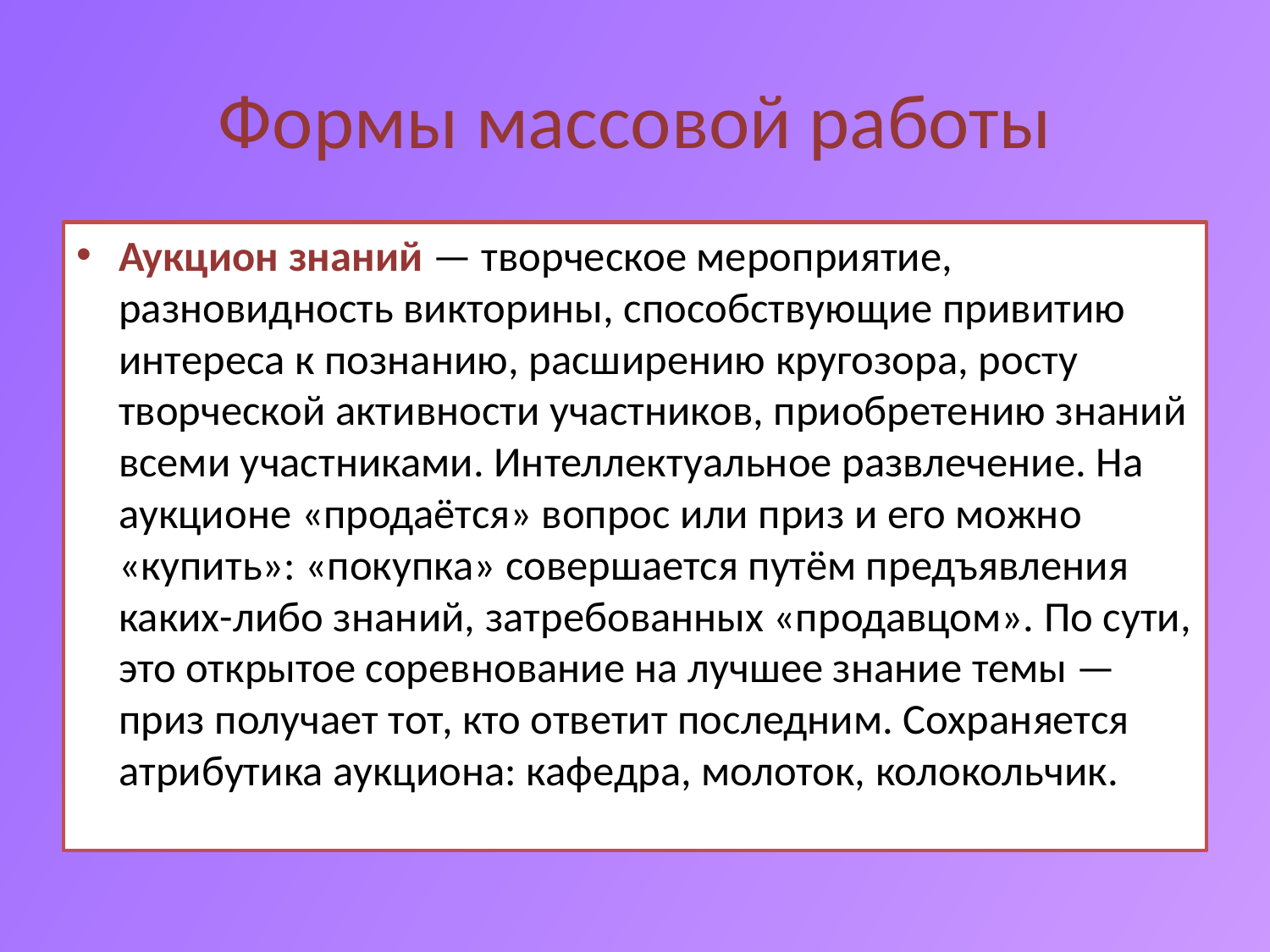

# Формы массовой работы
Аукцион знаний — творческое мероприятие, разновидность викторины, способствующие привитию интереса к познанию, расширению кругозора, росту творческой активности участников, приобретению знаний всеми участниками. Интеллектуальное развлечение. На аукционе «продаётся» вопрос или приз и его можно «купить»: «покупка» совершается путём предъявления каких-либо знаний, затребованных «продавцом». По сути, это открытое соревнование на лучшее знание темы — приз получает тот, кто ответит последним. Сохраняется атрибутика аукциона: кафедра, молоток, колокольчик.